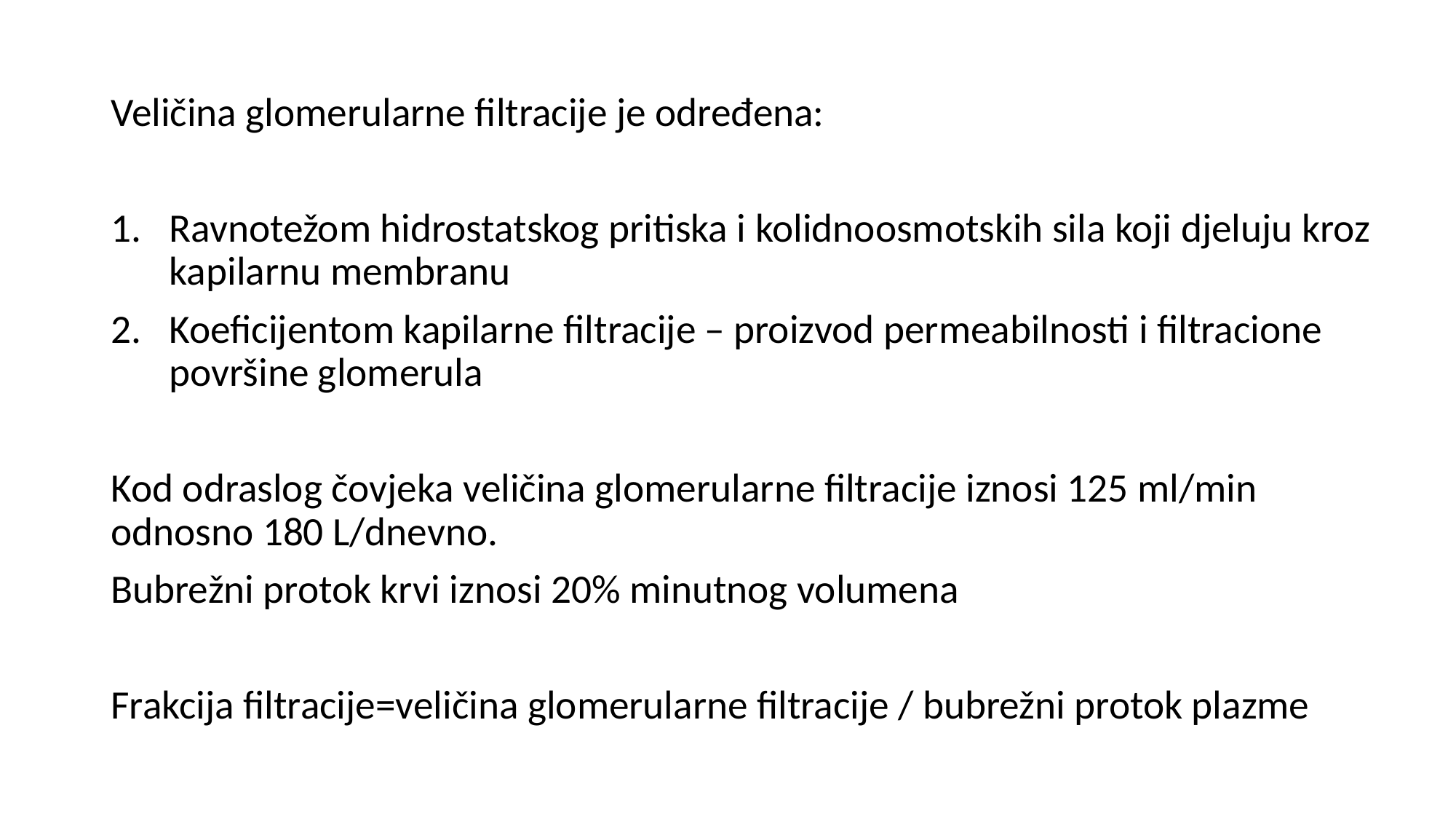

Veličina glomerularne filtracije je određena:

Ravnotežom hidrostatskog pritiska i kolidnoosmotskih sila koji djeluju kroz kapilarnu membranu
Koeficijentom kapilarne filtracije – proizvod permeabilnosti i filtracione površine glomerula

Kod odraslog čovjeka veličina glomerularne filtracije iznosi 125 ml/min odnosno 180 L/dnevno.
Bubrežni protok krvi iznosi 20% minutnog volumena

Frakcija filtracije=veličina glomerularne filtracije / bubrežni protok plazme